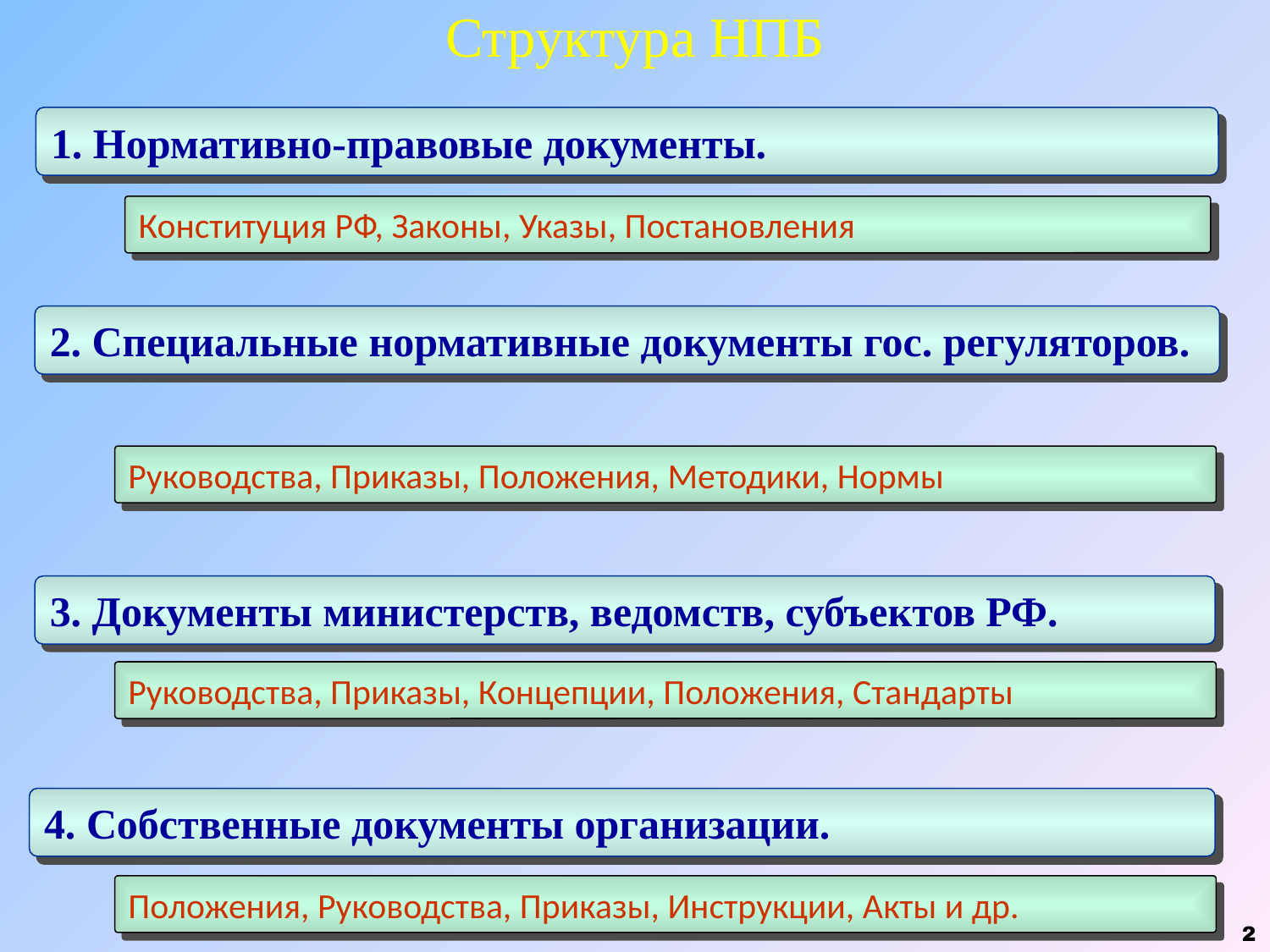

Структура НПБ
1. Нормативно-правовые документы.
Конституция РФ, Законы, Указы, Постановления
2. Специальные нормативные документы гос. регуляторов.
Руководства, Приказы, Положения, Методики, Нормы
3. Документы министерств, ведомств, субъектов РФ.
Руководства, Приказы, Концепции, Положения, Стандарты
4. Собственные документы организации.
Положения, Руководства, Приказы, Инструкции, Акты и др.
2